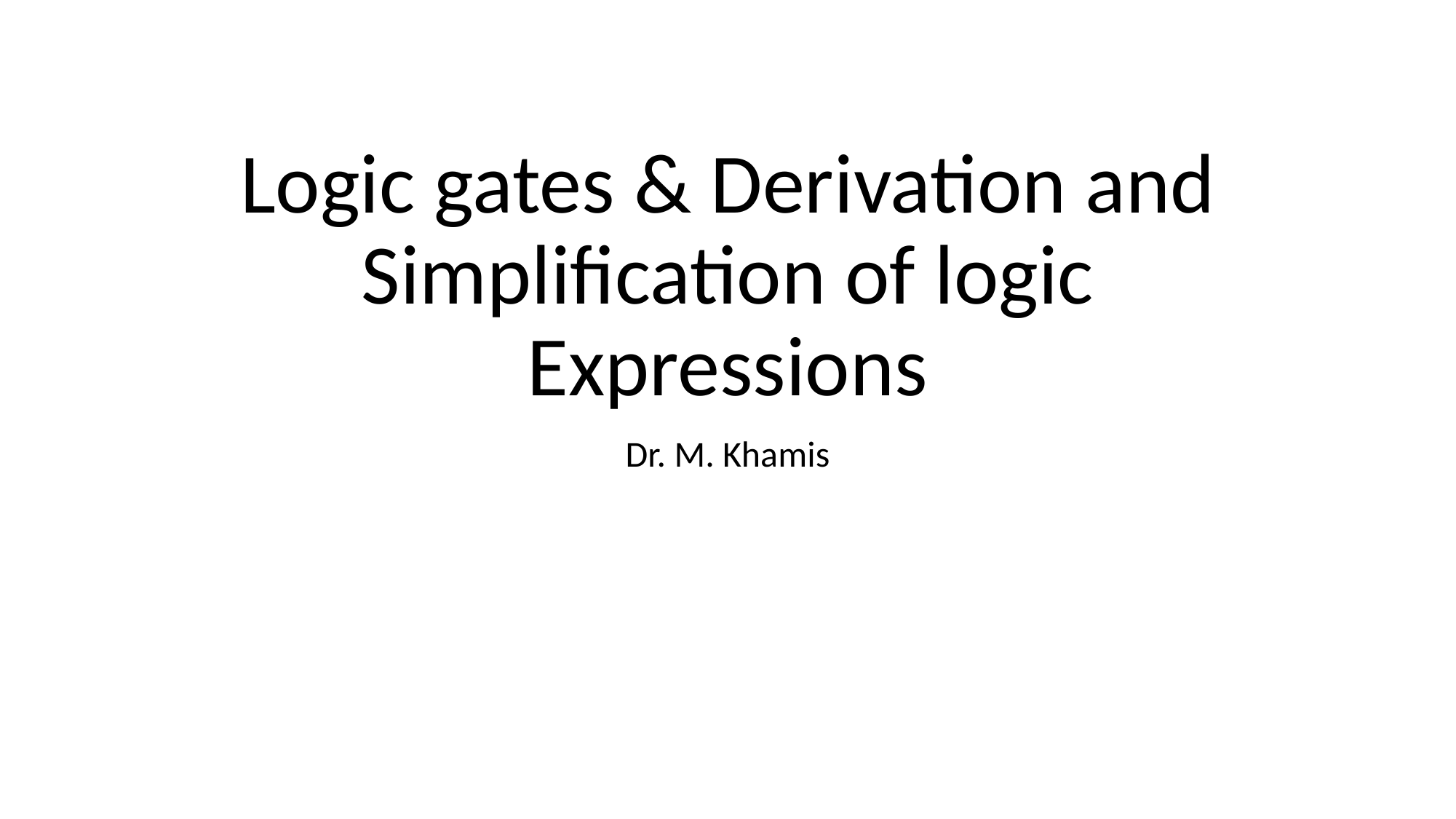

# Logic gates & Derivation and Simplification of logic Expressions
Dr. M. Khamis